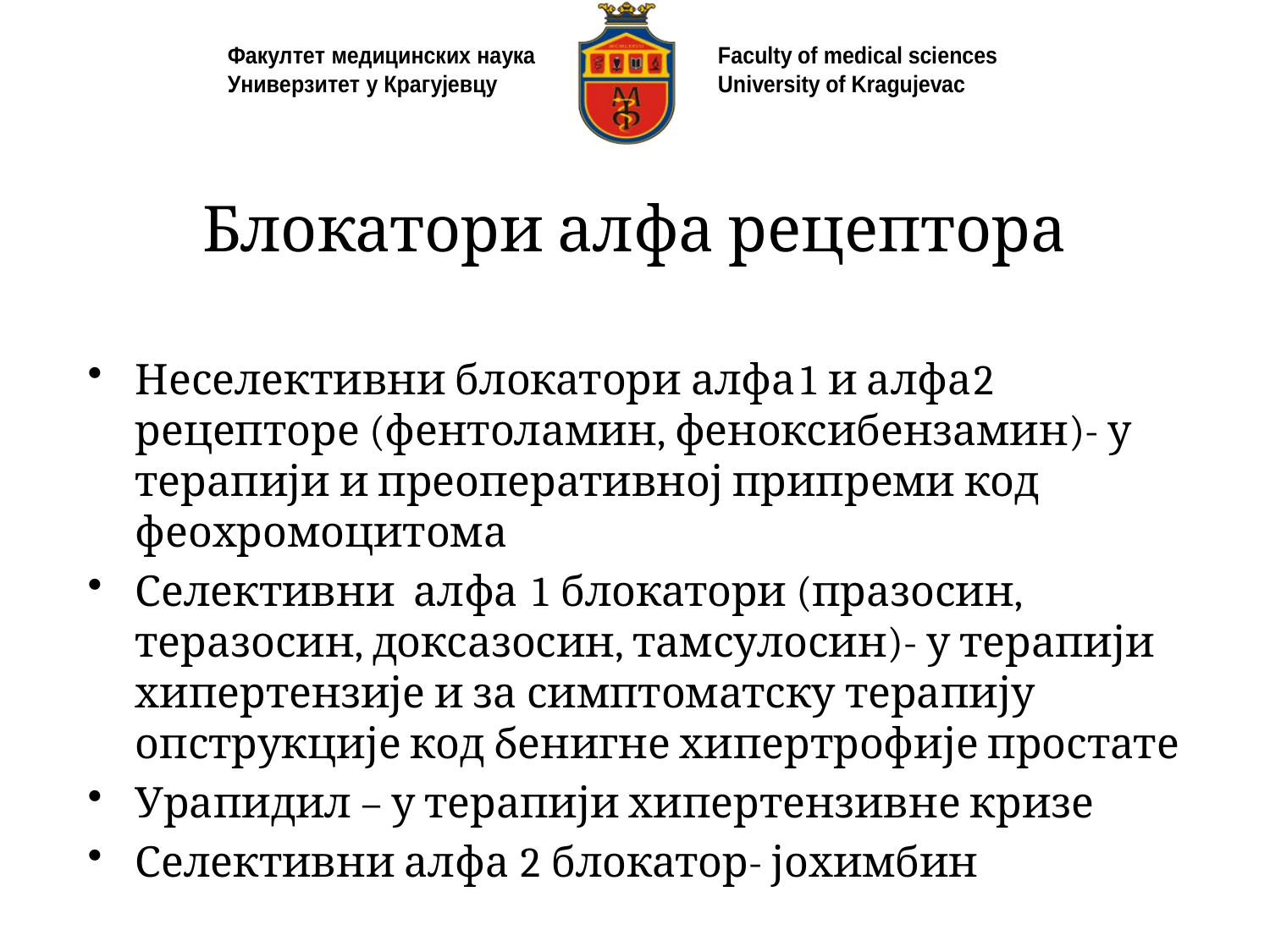

# Блокатори алфа рецептора
Неселективни блокатори алфа1 и алфа2 рецепторе (фентоламин, феноксибензамин)- у терапији и преоперативној припреми код феохромоцитома
Селективни  алфа 1 блокатори (празосин, теразосин, доксазосин, тамсулосин)- у терапији хипертензије и за симптоматску терапију опструкције код бенигне хипертрофије простате
Урапидил – у терапији хипертензивне кризе
Селективни алфа 2 блокатор- јохимбин